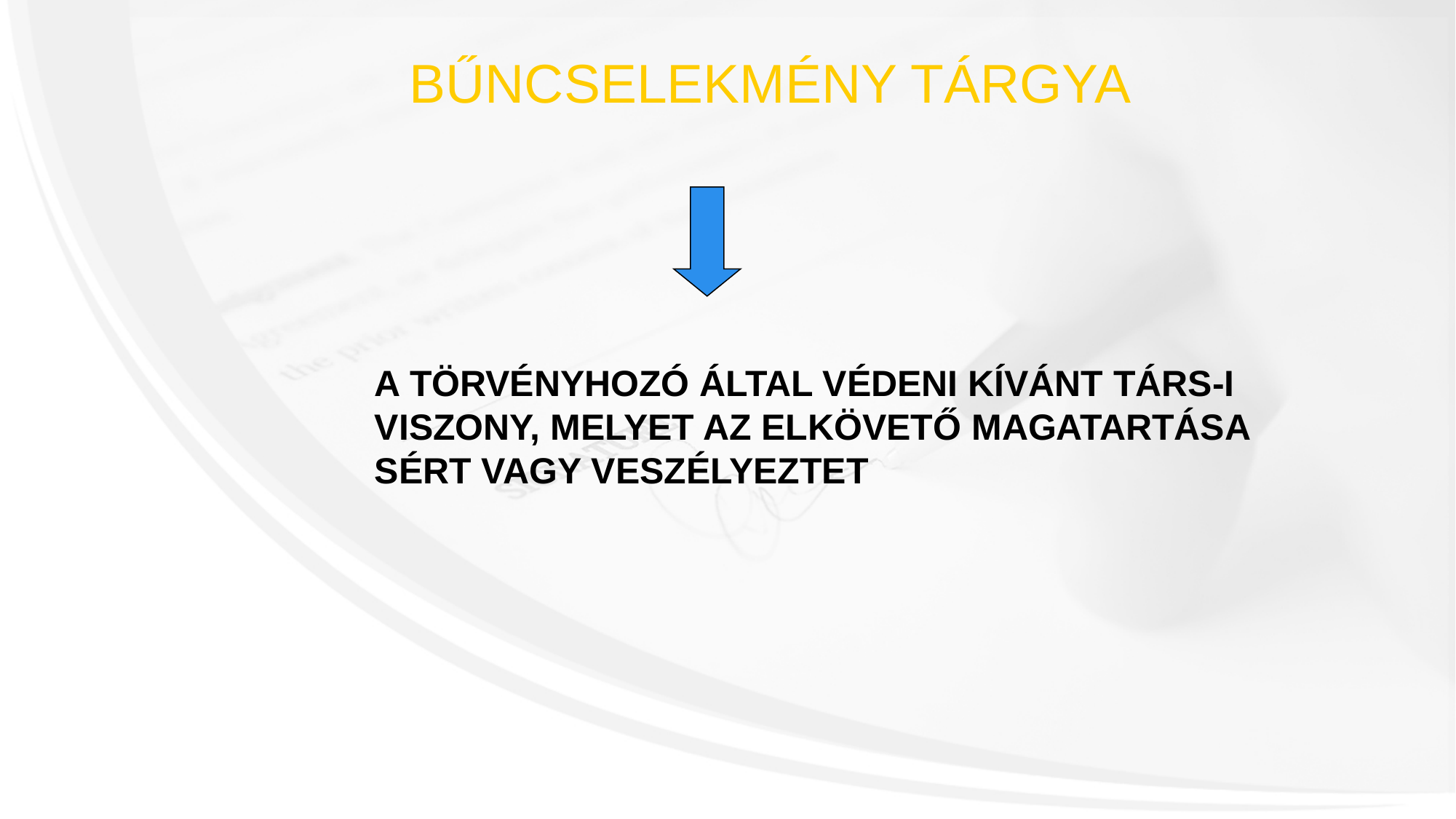

BŰNCSELEKMÉNY TÁRGYA

A TÖRVÉNYHOZÓ ÁLTAL VÉDENI KÍVÁNT TÁRS-I VISZONY, MELYET AZ ELKÖVETŐ MAGATARTÁSA SÉRT VAGY VESZÉLYEZTET